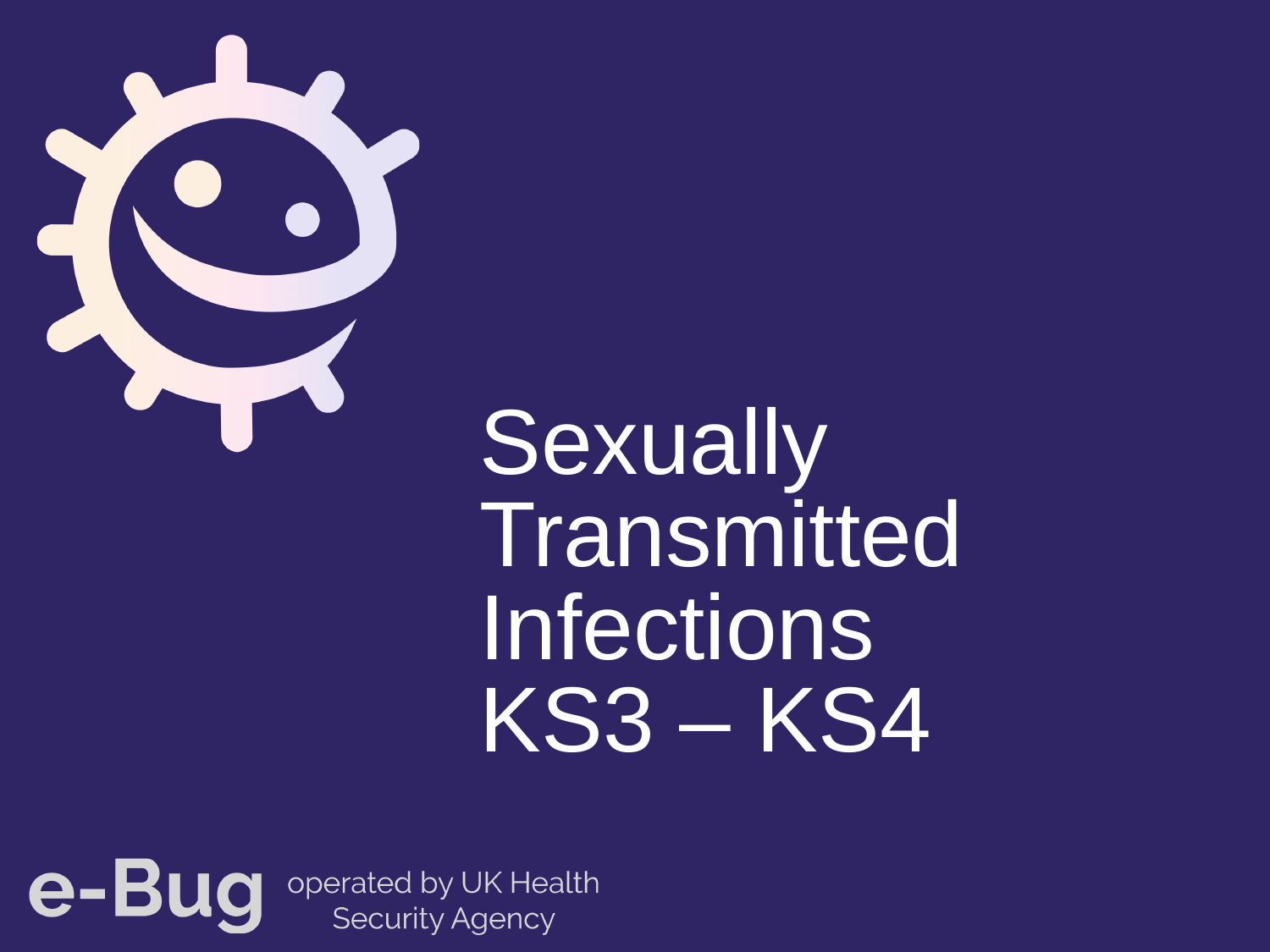

# Sexually Transmitted Infections KS3 – KS4